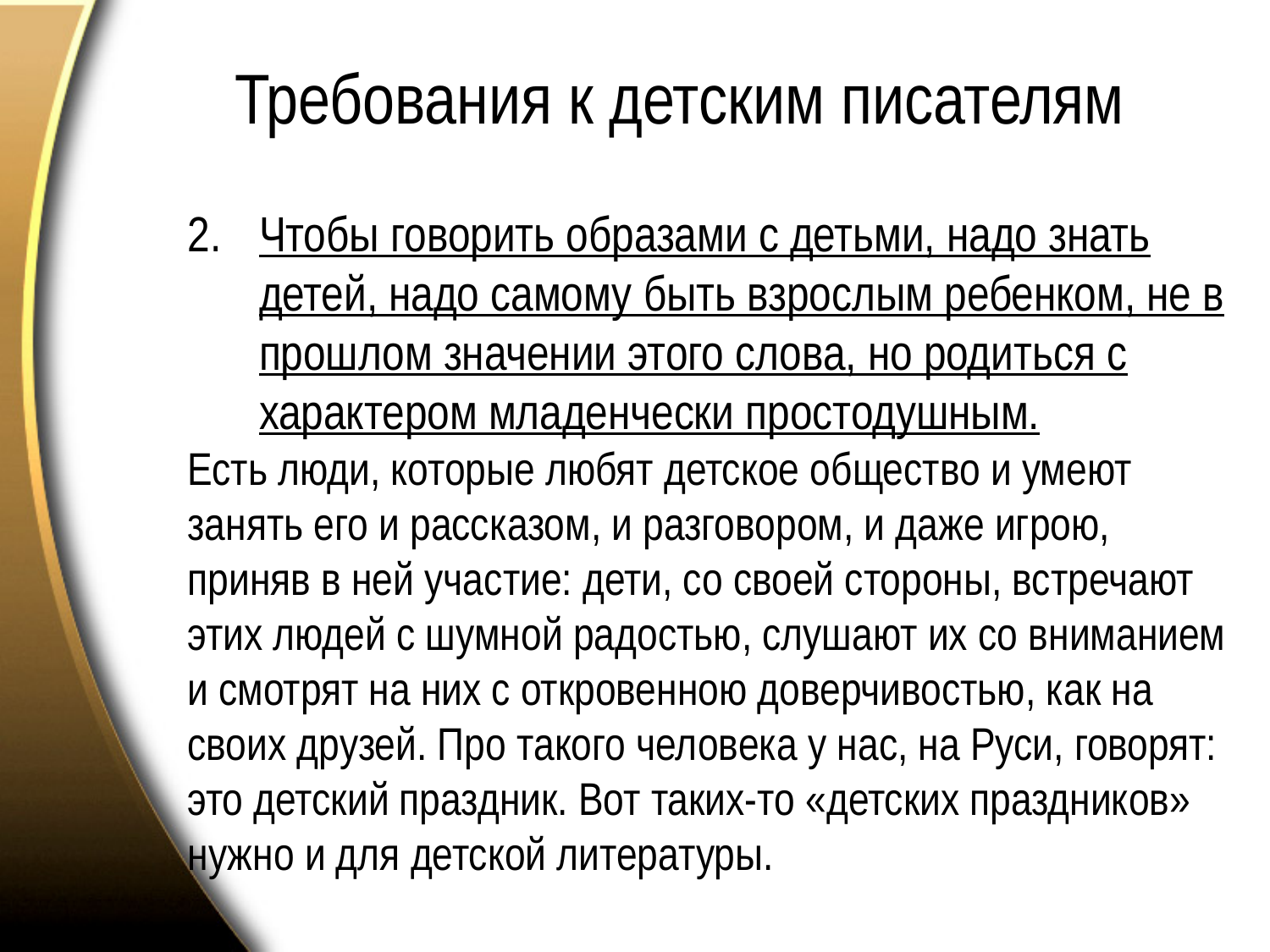

# Требования к детским писателям
Чтобы говорить образами с детьми, надо знать детей, надо самому быть взрослым ребенком, не в прошлом значении этого слова, но родиться с характером младенчески простодушным.
Есть люди, которые любят детское общество и умеют занять его и рассказом, и разговором, и даже игрою, приняв в ней участие: дети, со своей стороны, встречают этих людей с шумной радостью, слушают их со вниманием и смотрят на них с откровенною доверчивостью, как на своих друзей. Про такого человека у нас, на Руси, говорят: это детский праздник. Вот таких-то «детских праздников» нужно и для детской литературы.